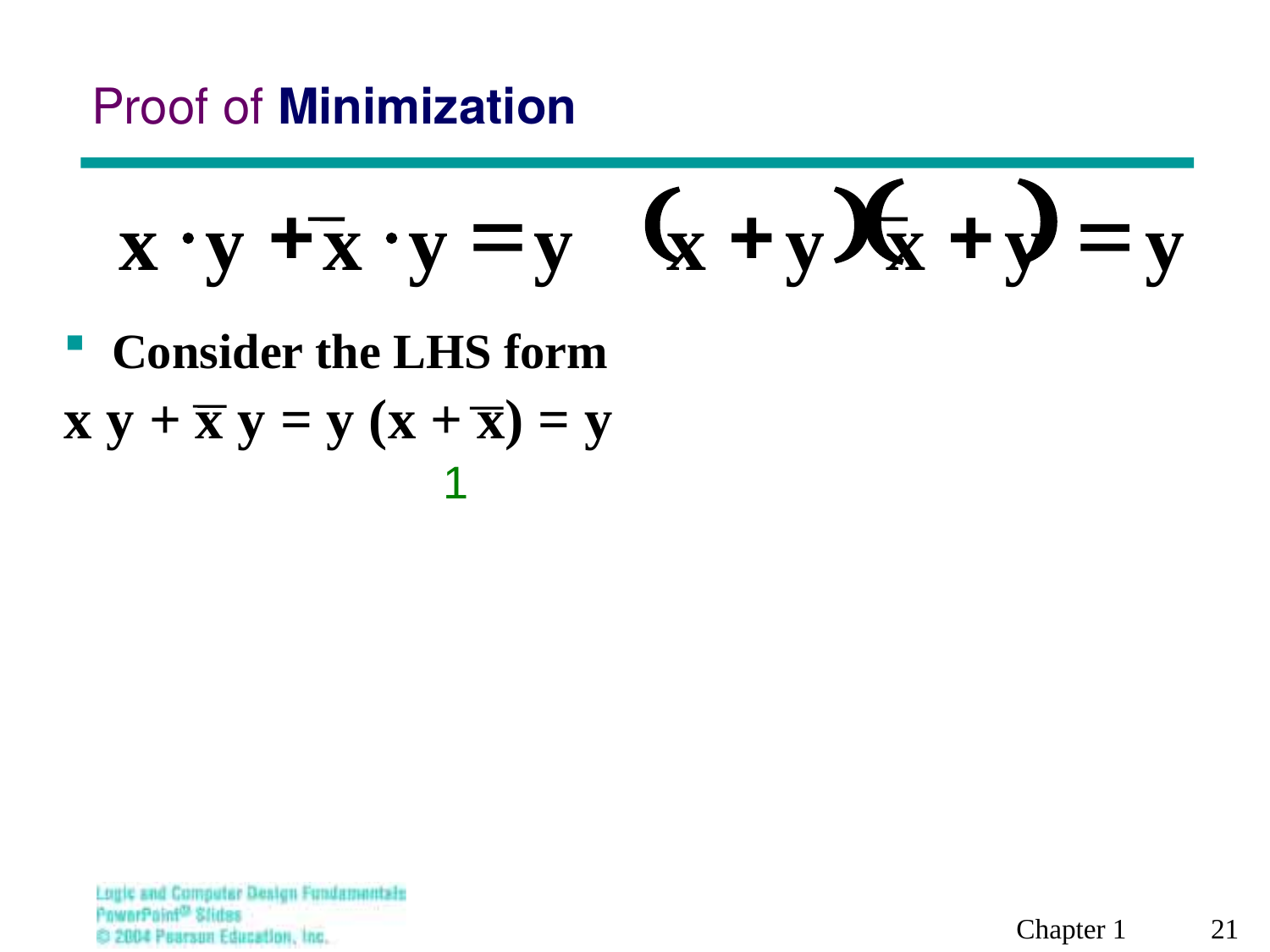

Proof of Minimization
(
)
(
)
⋅
+
⋅
=
+
+
=
x
y
x
y
y
x
y
x
y
y

Consider the LHS form
x y + x y = y (x + x) = y

1
Chapter 1            21